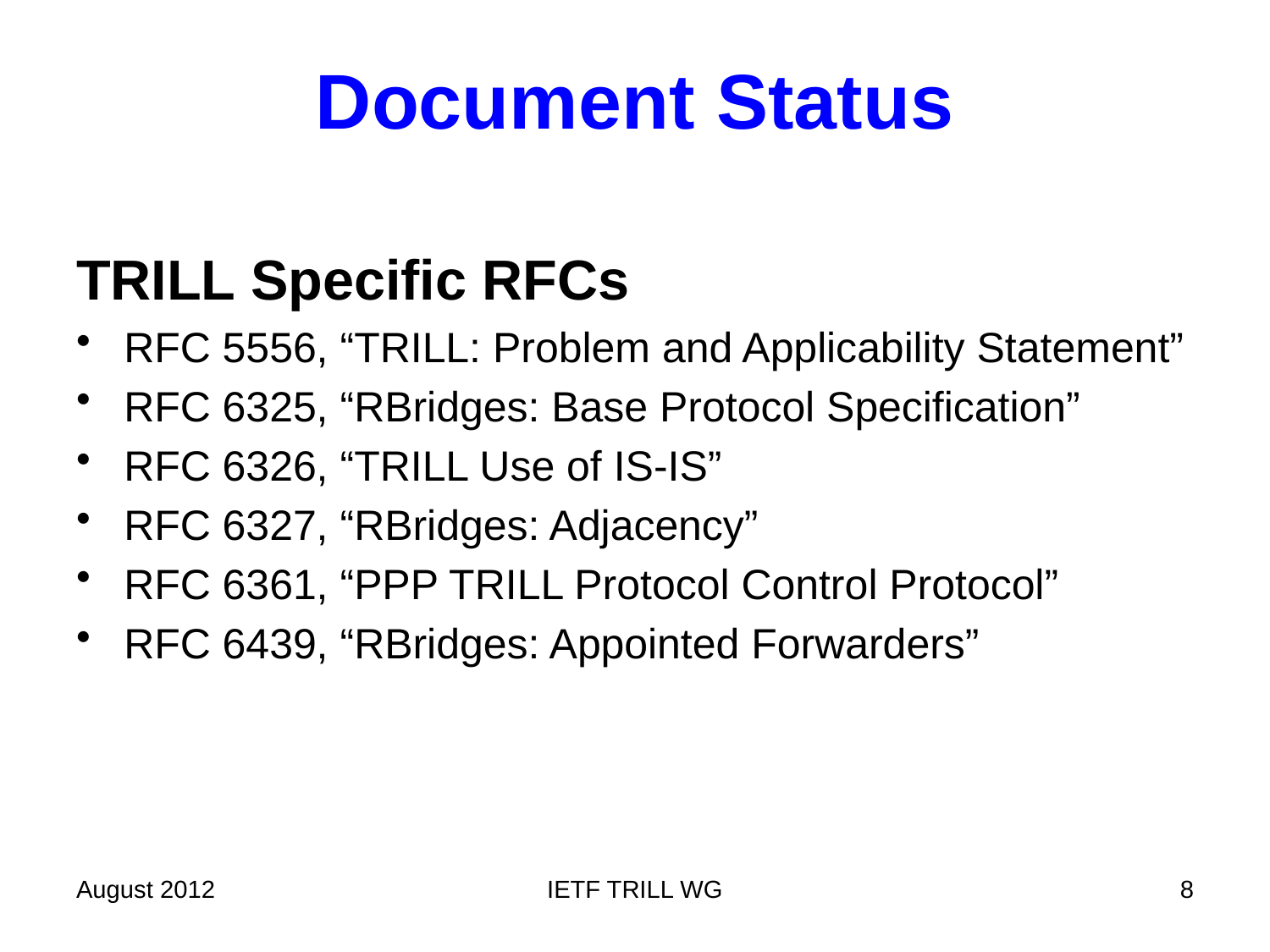

# Document Status

TRILL Specific RFCs
RFC 5556, “TRILL: Problem and Applicability Statement”
RFC 6325, “RBridges: Base Protocol Specification”
RFC 6326, “TRILL Use of IS-IS”
RFC 6327, “RBridges: Adjacency”
RFC 6361, “PPP TRILL Protocol Control Protocol”
RFC 6439, “RBridges: Appointed Forwarders”
August 2012
IETF TRILL WG
8